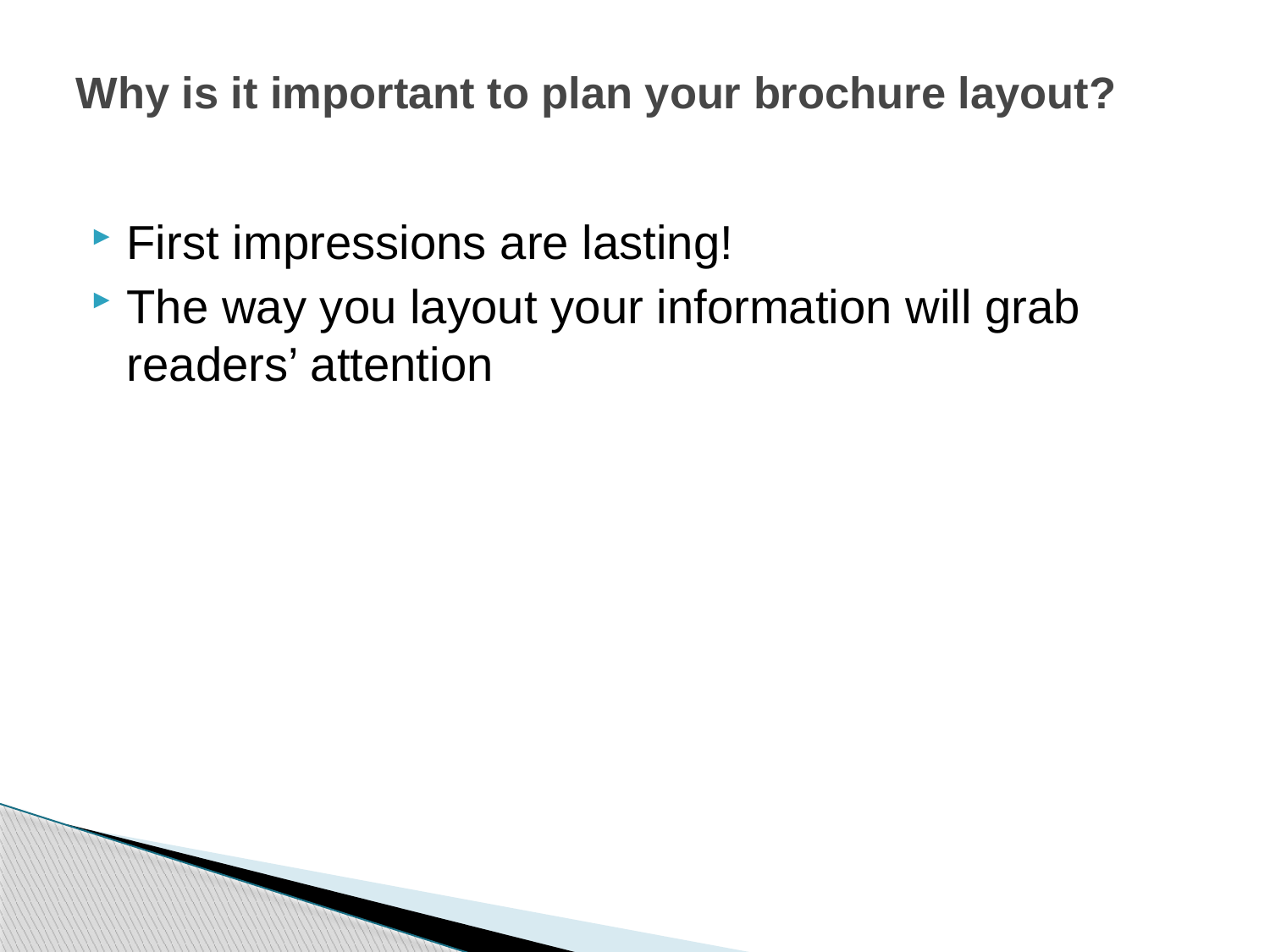

# Why is it important to plan your brochure layout?
First impressions are lasting!
The way you layout your information will grab readers’ attention